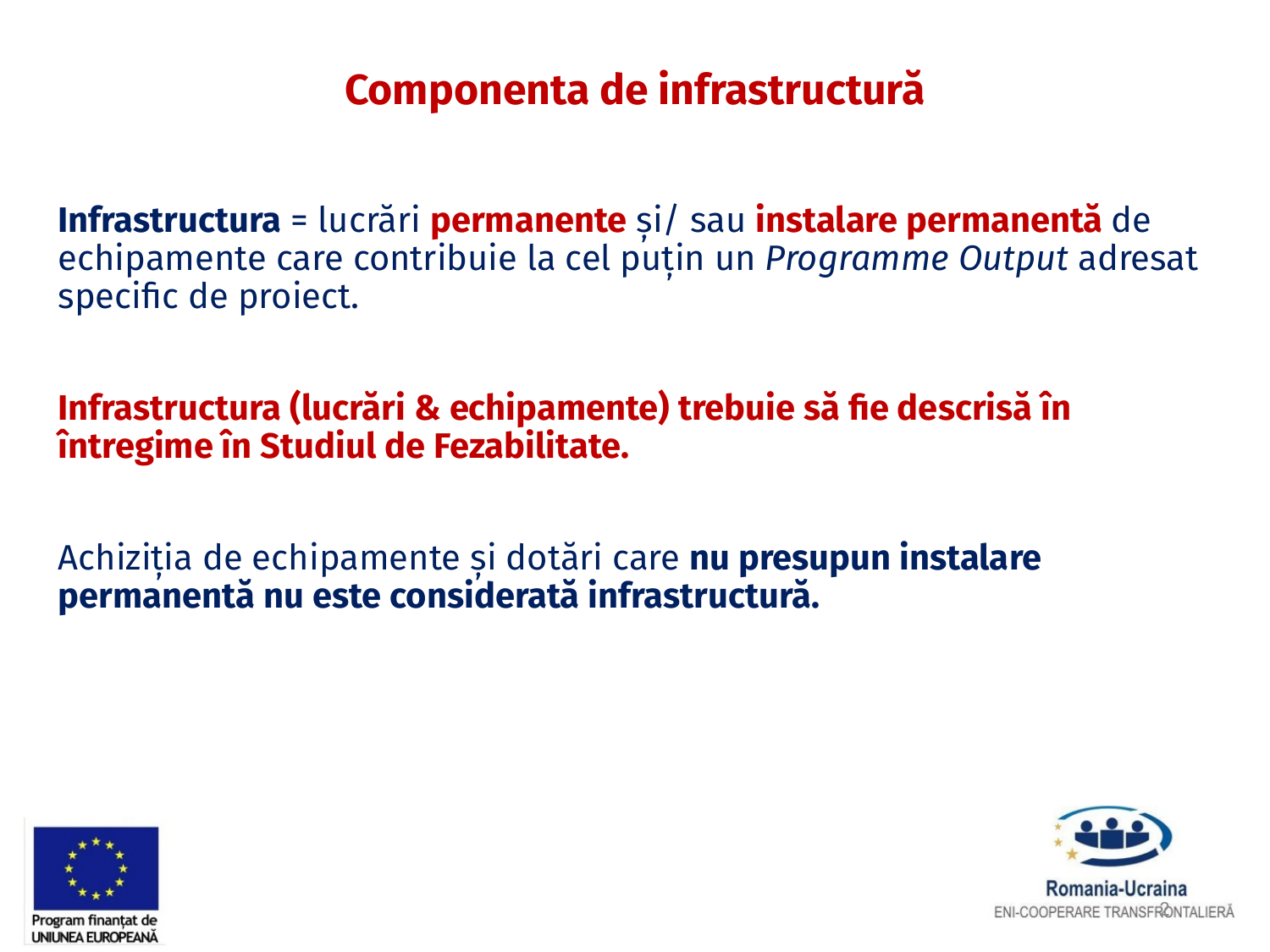

# Componenta de infrastructură
Infrastructura = lucrări permanente și/ sau instalare permanentă de echipamente care contribuie la cel puțin un Programme Output adresat specific de proiect.

Infrastructura (lucrări & echipamente) trebuie să fie descrisă în întregime în Studiul de Fezabilitate.

Achiziția de echipamente și dotări care nu presupun instalare permanentă nu este considerată infrastructură.

2